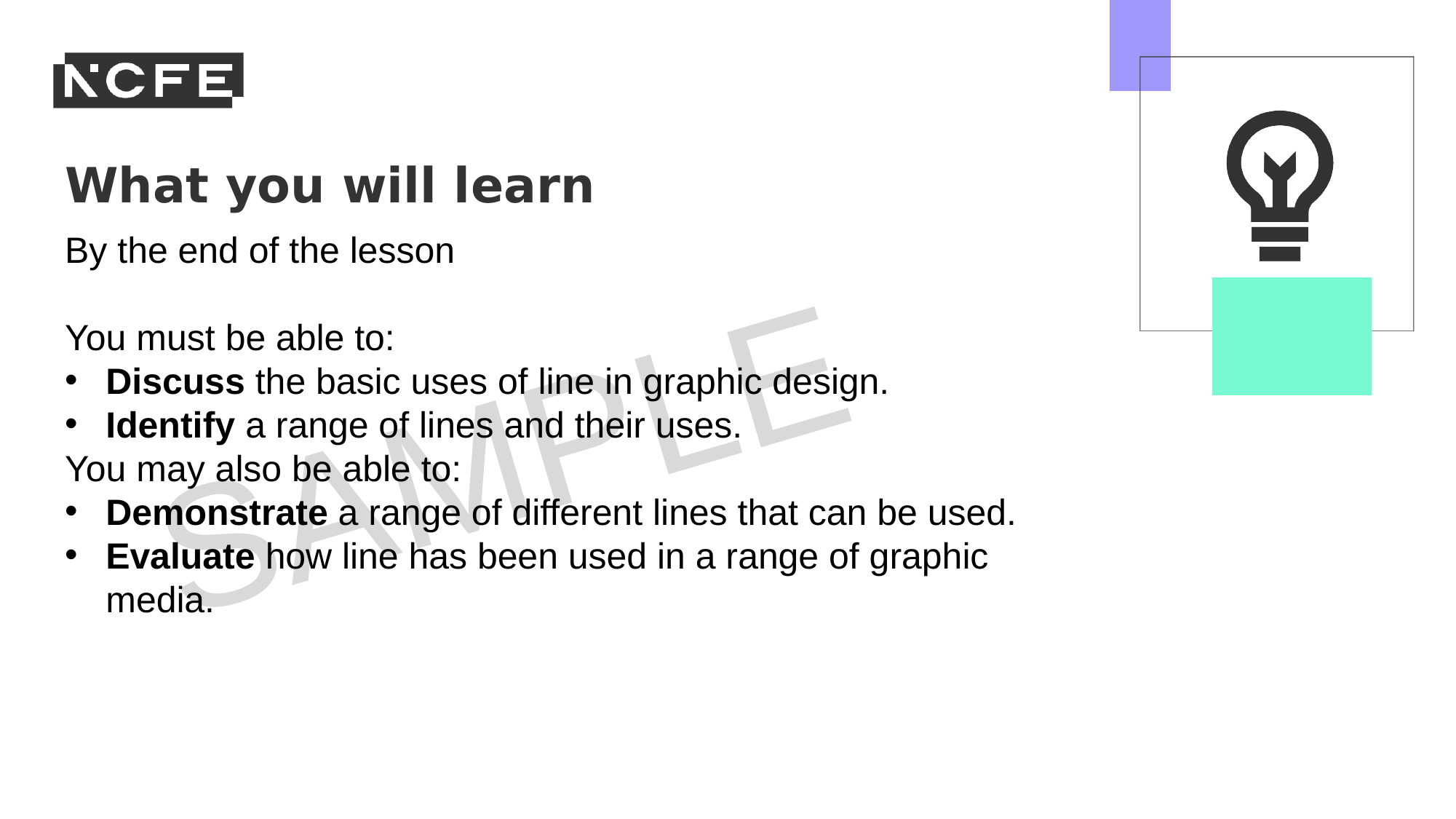

By the end of the lesson

You must be able to:
Discuss the basic uses of line in graphic design.
Identify a range of lines and their uses.
You may also be able to:
Demonstrate a range of different lines that can be used.
Evaluate how line has been used in a range of graphic media.